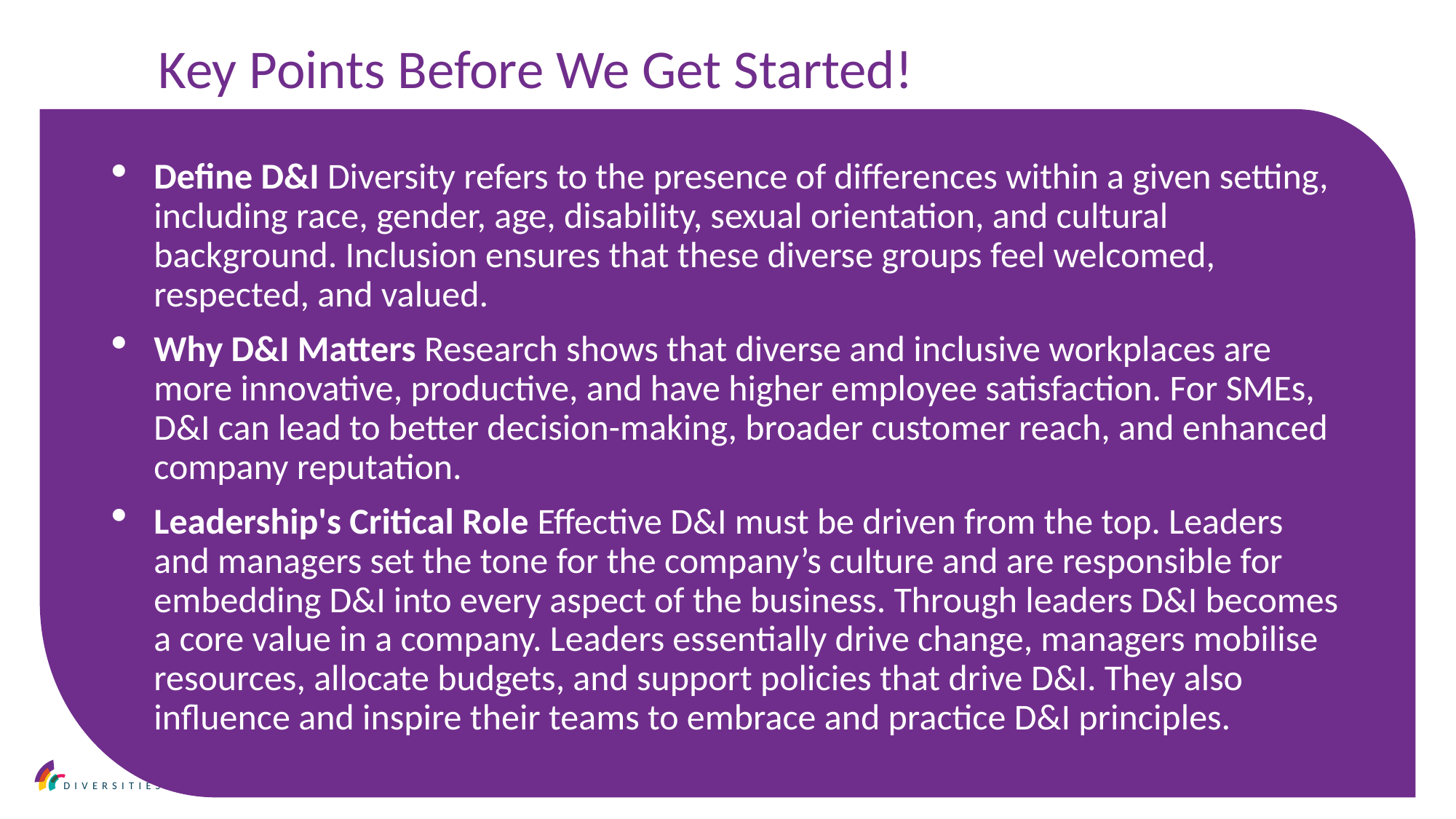

Key Points Before We Get Started!
Define D&I Diversity refers to the presence of differences within a given setting, including race, gender, age, disability, sexual orientation, and cultural background. Inclusion ensures that these diverse groups feel welcomed, respected, and valued.
Why D&I Matters Research shows that diverse and inclusive workplaces are more innovative, productive, and have higher employee satisfaction. For SMEs, D&I can lead to better decision-making, broader customer reach, and enhanced company reputation.
Leadership's Critical Role Effective D&I must be driven from the top. Leaders and managers set the tone for the company’s culture and are responsible for embedding D&I into every aspect of the business. Through leaders D&I becomes a core value in a company. Leaders essentially drive change, managers mobilise resources, allocate budgets, and support policies that drive D&I. They also influence and inspire their teams to embrace and practice D&I principles.